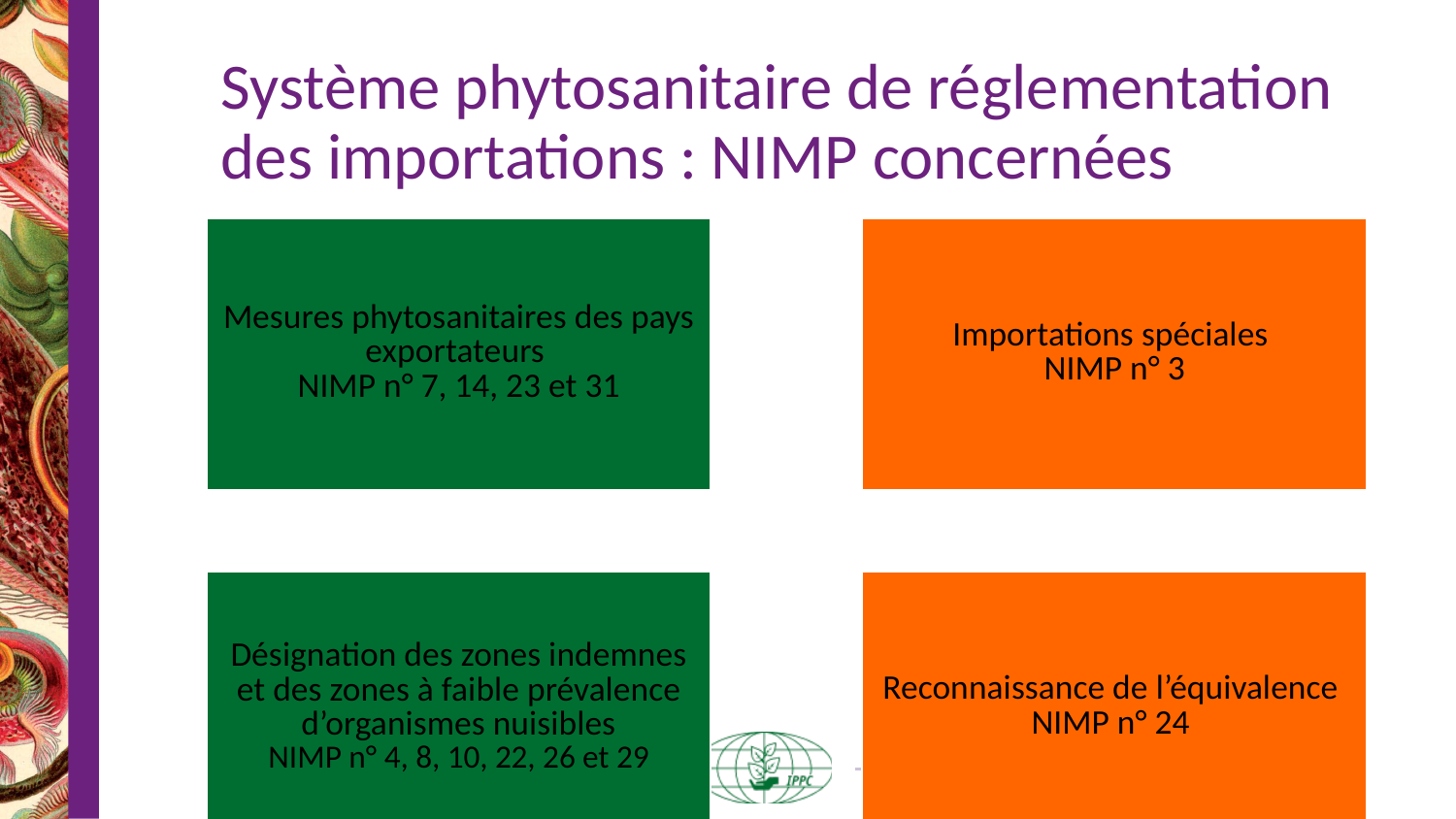

# Système phytosanitaire de réglementation des importations : NIMP concernées
Mesures phytosanitaires des pays exportateurs
NIMP n° 7, 14, 23 et 31
Importations spéciales
NIMP n° 3
Désignation des zones indemnes et des zones à faible prévalence d’organismes nuisibles
NIMP n° 4, 8, 10, 22, 26 et 29
Reconnaissance de l’équivalence
NIMP n° 24